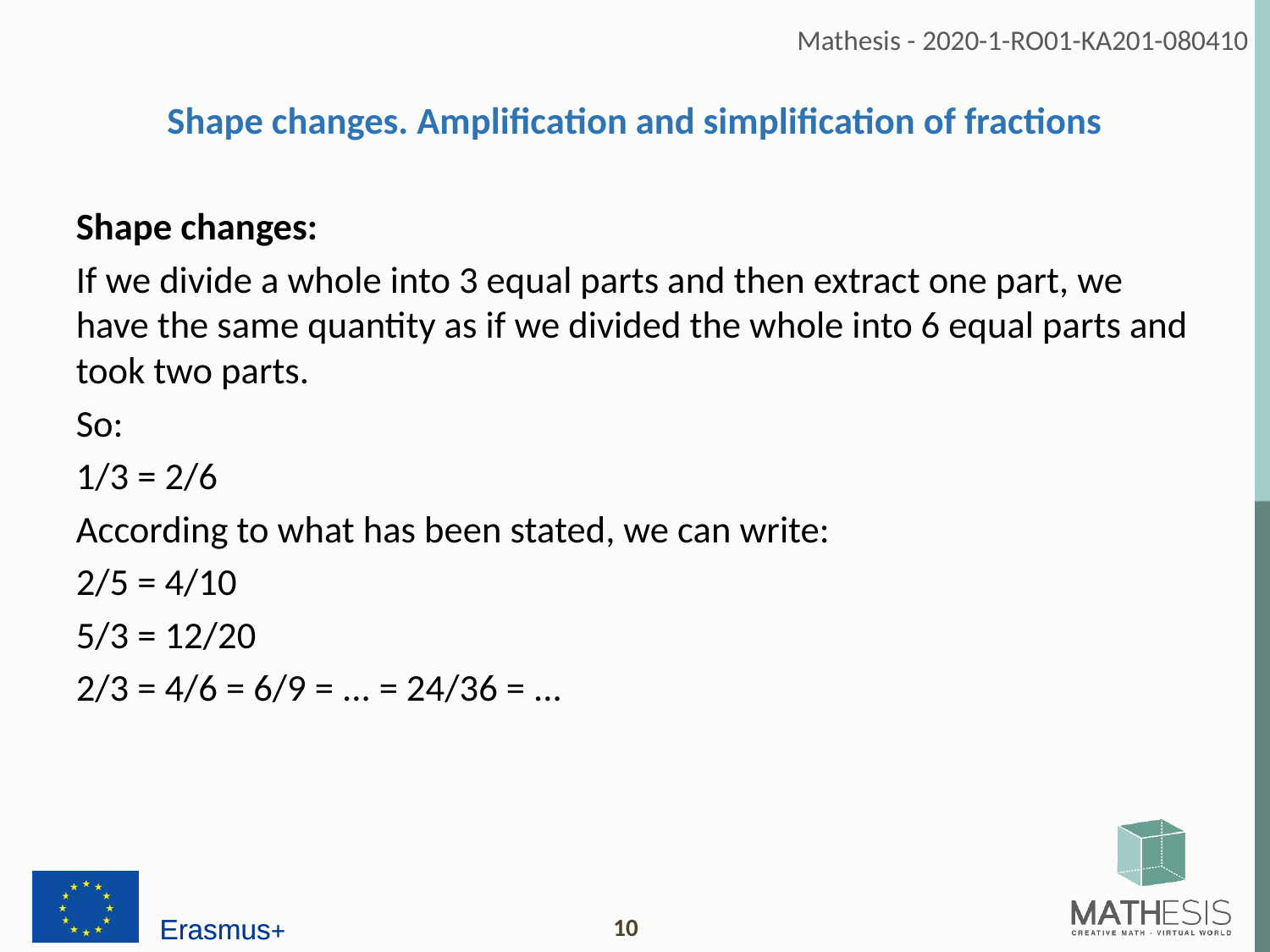

Shape changes. Amplification and simplification of fractions

Shape changes:
If we divide a whole into 3 equal parts and then extract one part, we have the same quantity as if we divided the whole into 6 equal parts and took two parts.
So:
1/3 = 2/6
According to what has been stated, we can write:
2/5 = 4/10
5/3 = 12/20
2/3 = 4/6 = 6/9 = ... = 24/36 = ...